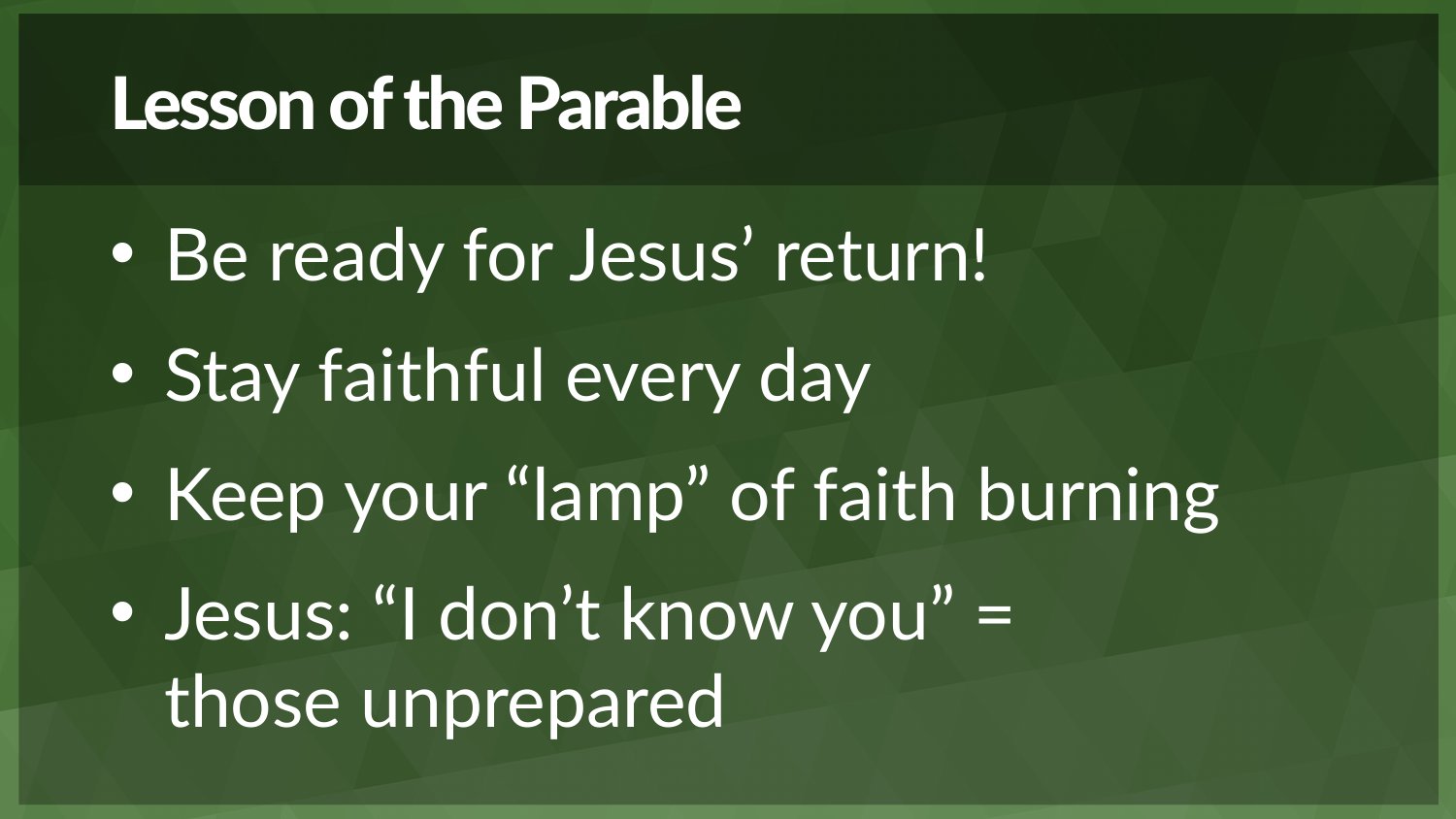

# Lesson of the Parable
Be ready for Jesus’ return!
Stay faithful every day
Keep your “lamp” of faith burning
Jesus: “I don’t know you” =
those unprepared